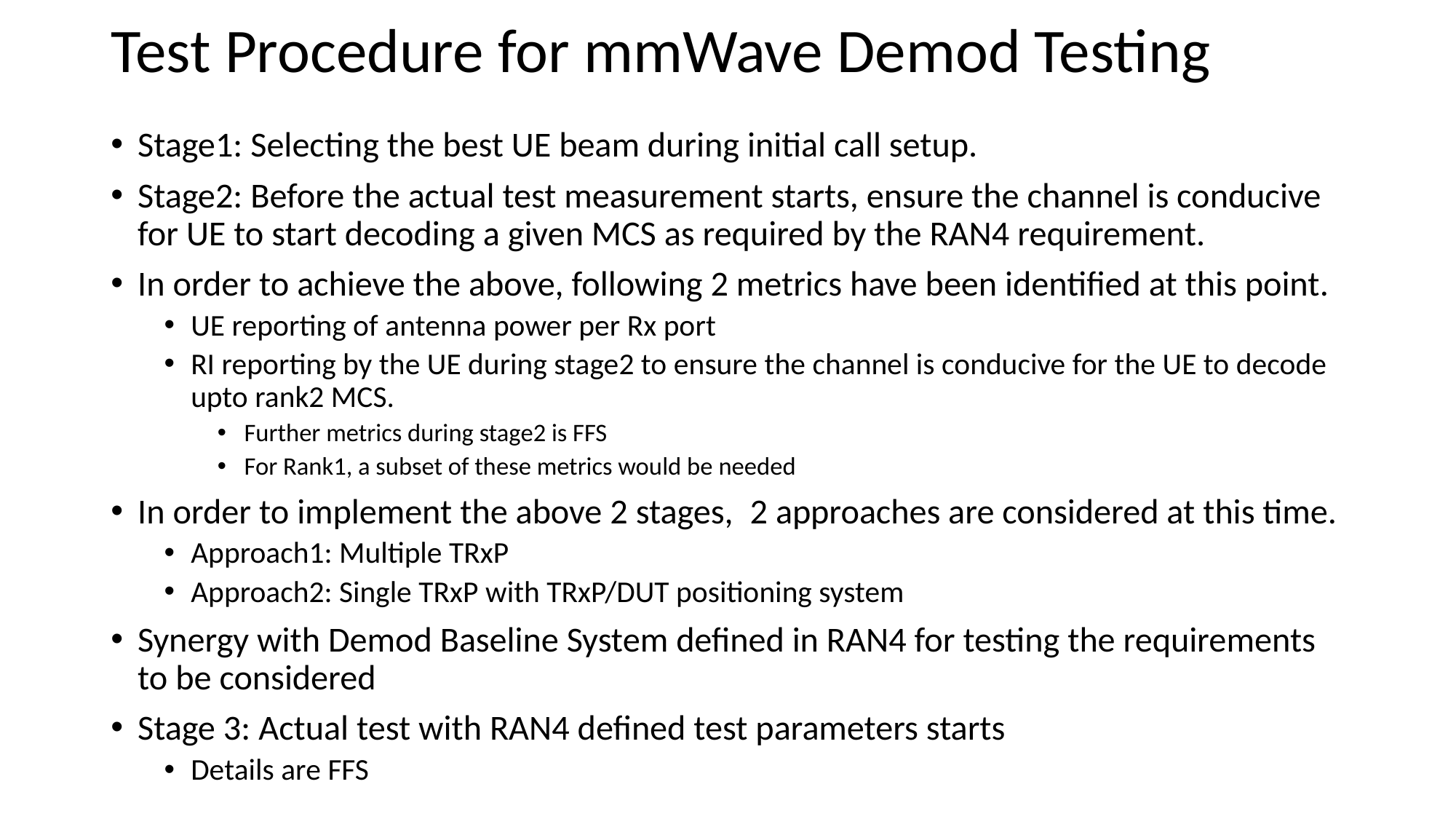

# Test Procedure for mmWave Demod Testing
Stage1: Selecting the best UE beam during initial call setup.
Stage2: Before the actual test measurement starts, ensure the channel is conducive for UE to start decoding a given MCS as required by the RAN4 requirement.
In order to achieve the above, following 2 metrics have been identified at this point.
UE reporting of antenna power per Rx port
RI reporting by the UE during stage2 to ensure the channel is conducive for the UE to decode upto rank2 MCS.
Further metrics during stage2 is FFS
For Rank1, a subset of these metrics would be needed
In order to implement the above 2 stages,  2 approaches are considered at this time.
Approach1: Multiple TRxP
Approach2: Single TRxP with TRxP/DUT positioning system
Synergy with Demod Baseline System defined in RAN4 for testing the requirements to be considered
Stage 3: Actual test with RAN4 defined test parameters starts
Details are FFS